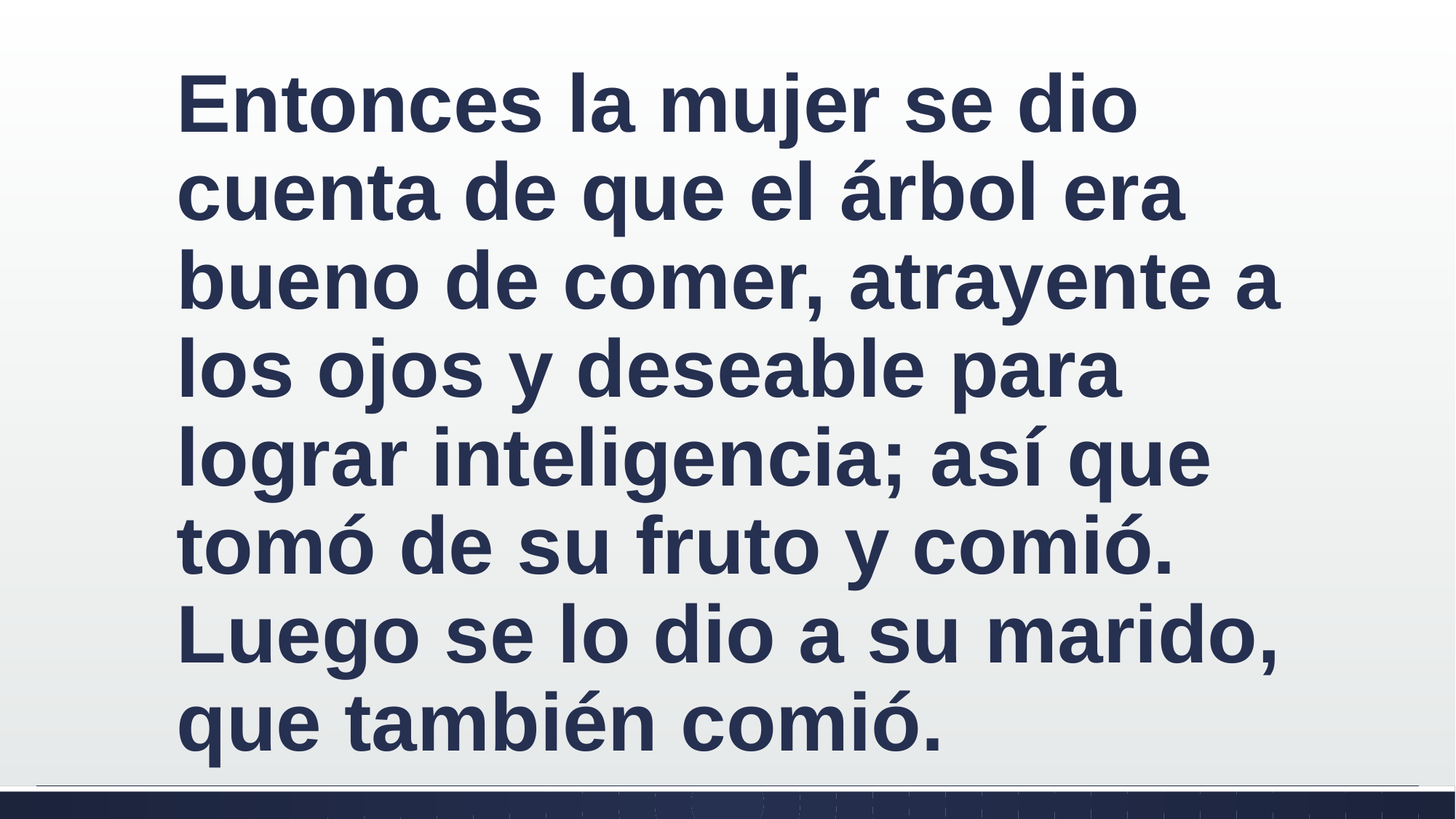

#
Entonces la mujer se dio cuenta de que el árbol era bueno de comer, atrayente a los ojos y deseable para lograr inteligencia; así que tomó de su fruto y comió. Luego se lo dio a su marido, que también comió.